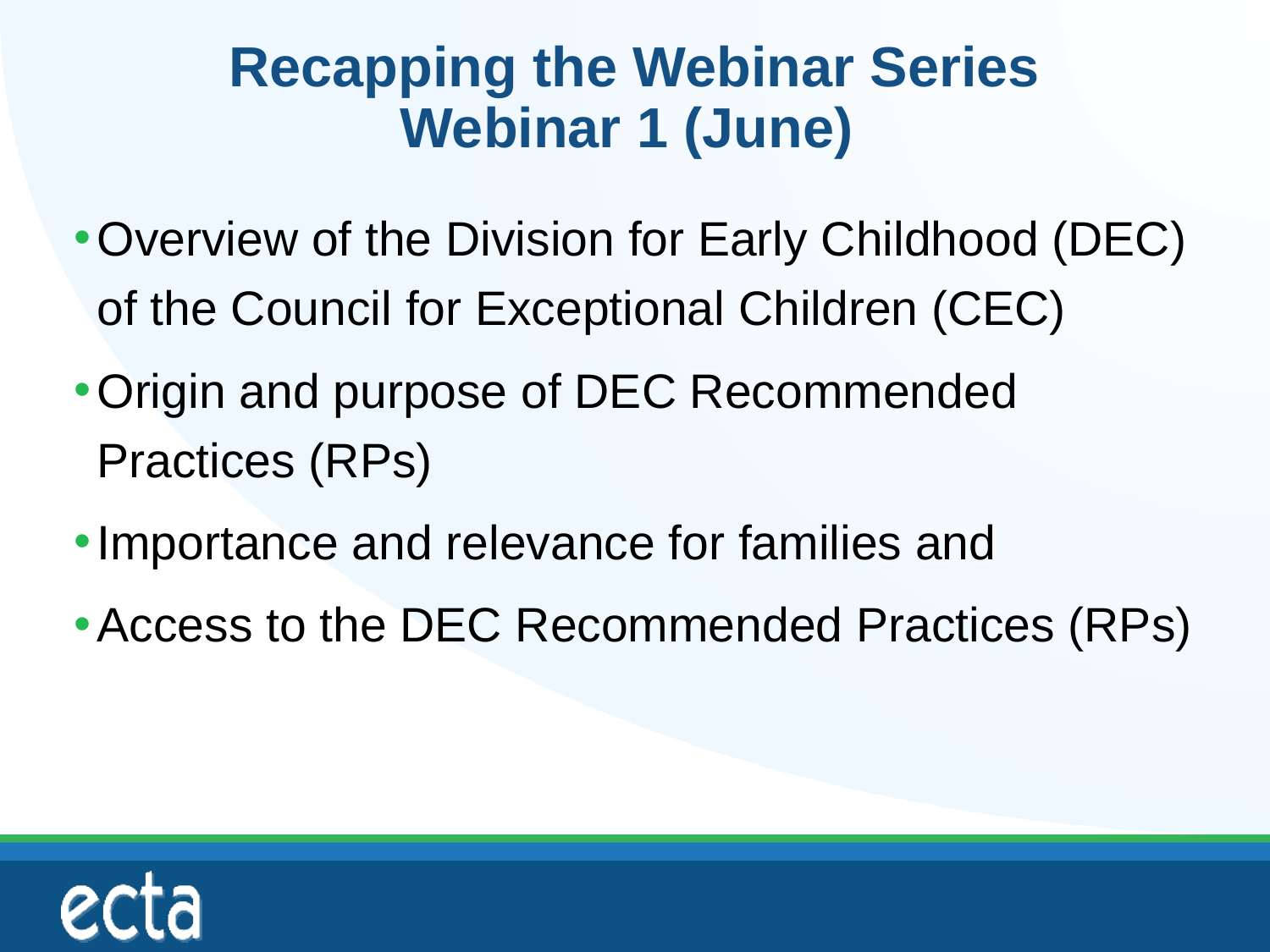

# Recapping the Webinar Series Webinar 1 (June)
Overview of the Division for Early Childhood (DEC) of the Council for Exceptional Children (CEC)
Origin and purpose of DEC Recommended Practices (RPs)
Importance and relevance for families and
Access to the DEC Recommended Practices (RPs)